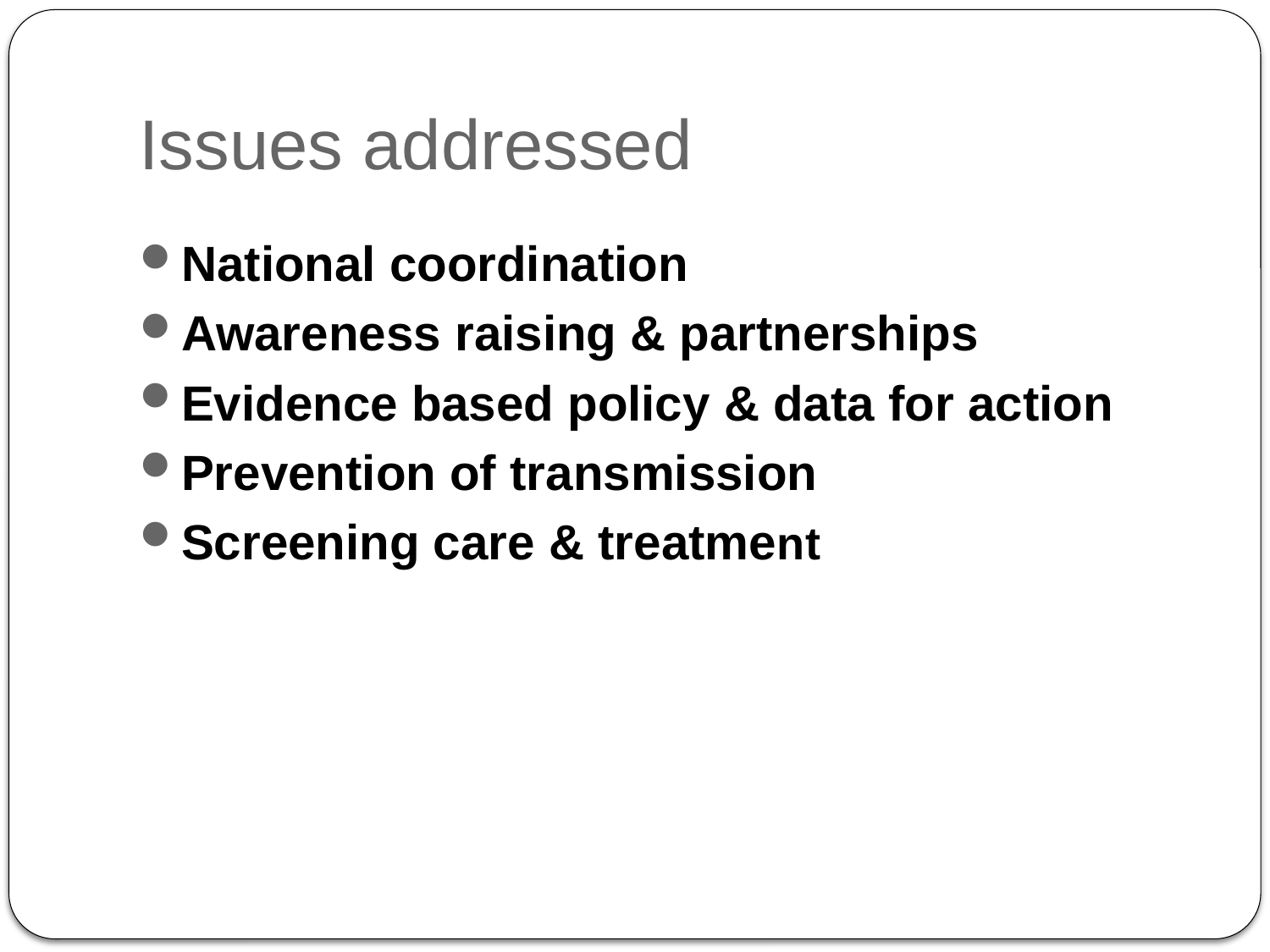

# Issues addressed
National coordination
Awareness raising & partnerships
Evidence based policy & data for action
Prevention of transmission
Screening care & treatment